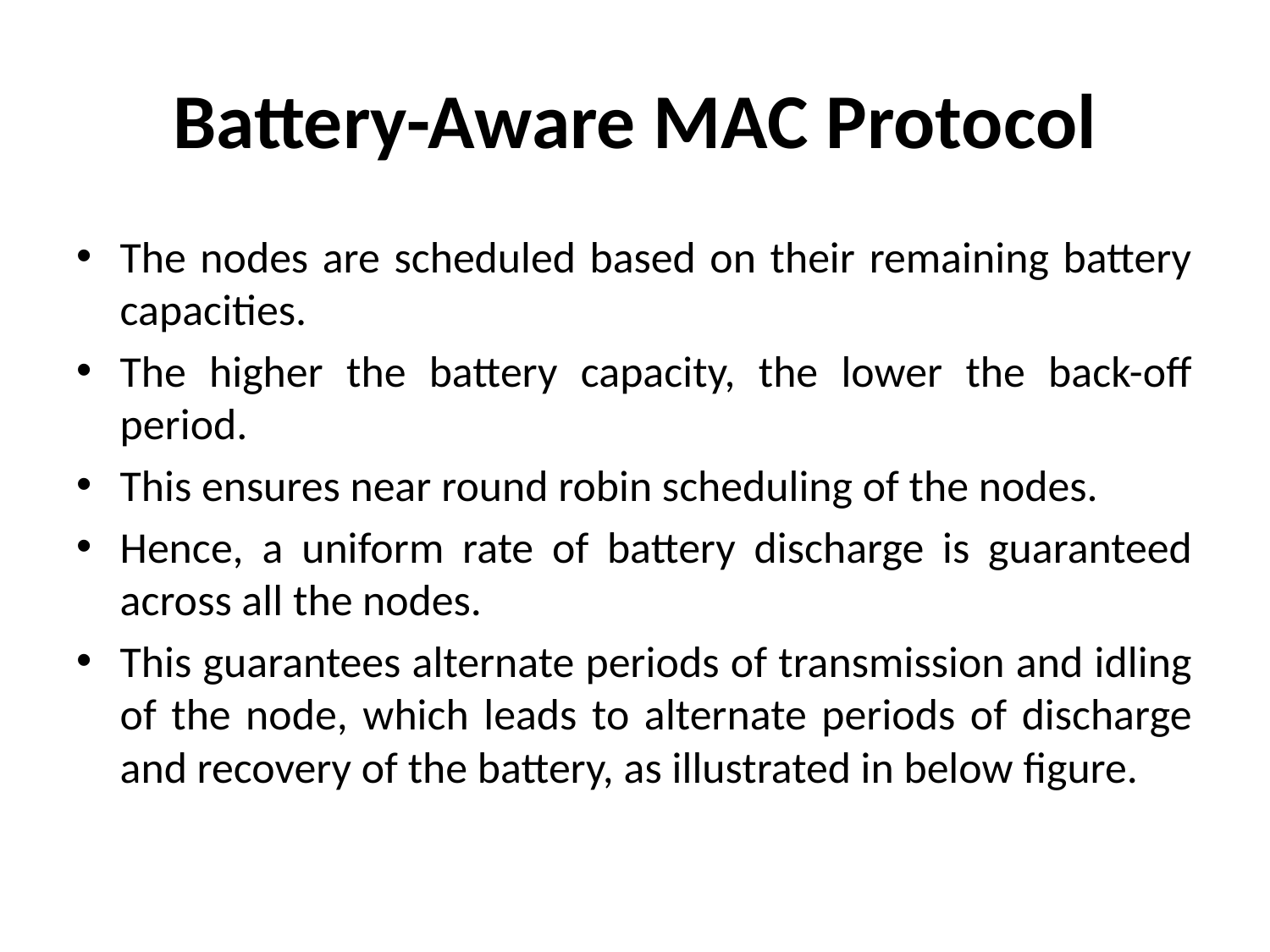

# Battery-Aware MAC Protocol
The nodes are scheduled based on their remaining battery capacities.
The higher the battery capacity, the lower the back-off period.
This ensures near round robin scheduling of the nodes.
Hence, a uniform rate of battery discharge is guaranteed across all the nodes.
This guarantees alternate periods of transmission and idling of the node, which leads to alternate periods of discharge and recovery of the battery, as illustrated in below figure.